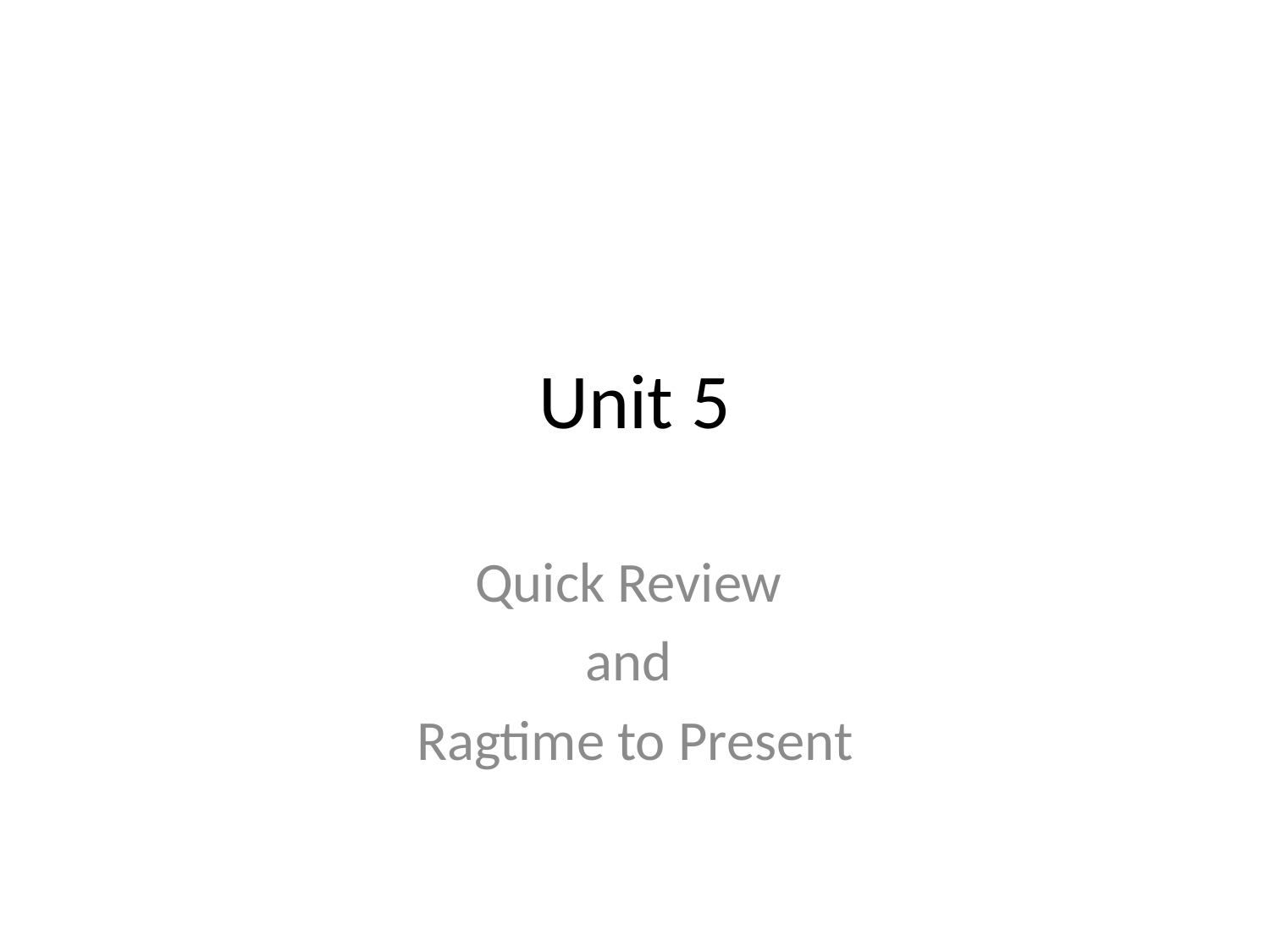

# Unit 5
Quick Review
and
Ragtime to Present